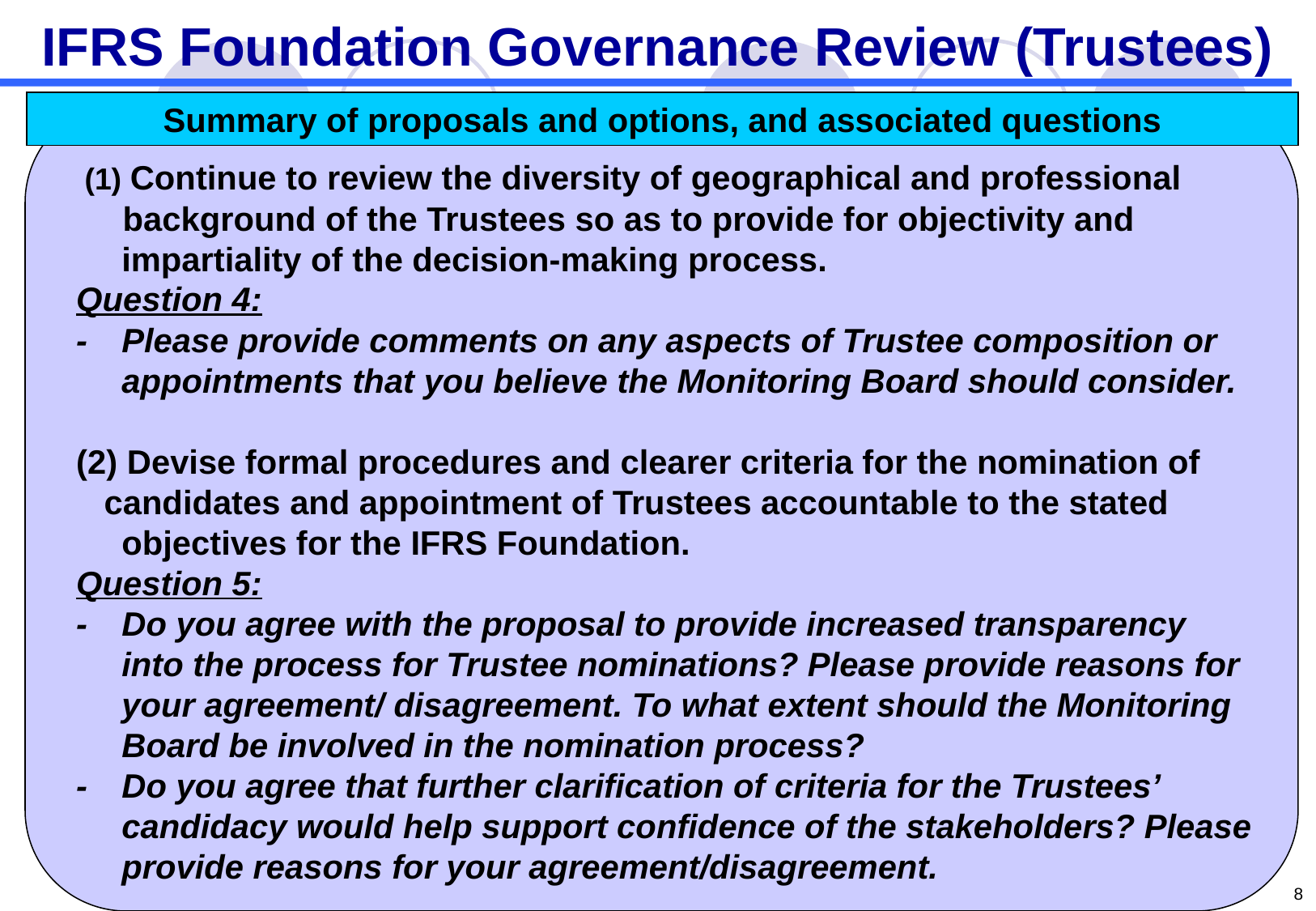

IFRS Foundation Governance Review (Trustees)

Summary of proposals and options, and associated questions
 (1) Continue to review the diversity of geographical and professional
     background of the Trustees so as to provide for objectivity and impartiality of the decision-making process.
Question 4:
-	Please provide comments on any aspects of Trustee composition or appointments that you believe the Monitoring Board should consider.

(2) Devise formal procedures and clearer criteria for the nomination of
   candidates and appointment of Trustees accountable to the stated objectives for the IFRS Foundation.
Question 5:
-	Do you agree with the proposal to provide increased transparency into the process for Trustee nominations? Please provide reasons for your agreement/ disagreement. To what extent should the Monitoring Board be involved in the nomination process?
-	Do you agree that further clarification of criteria for the Trustees’ candidacy would help support confidence of the stakeholders? Please provide reasons for your agreement/disagreement.
8